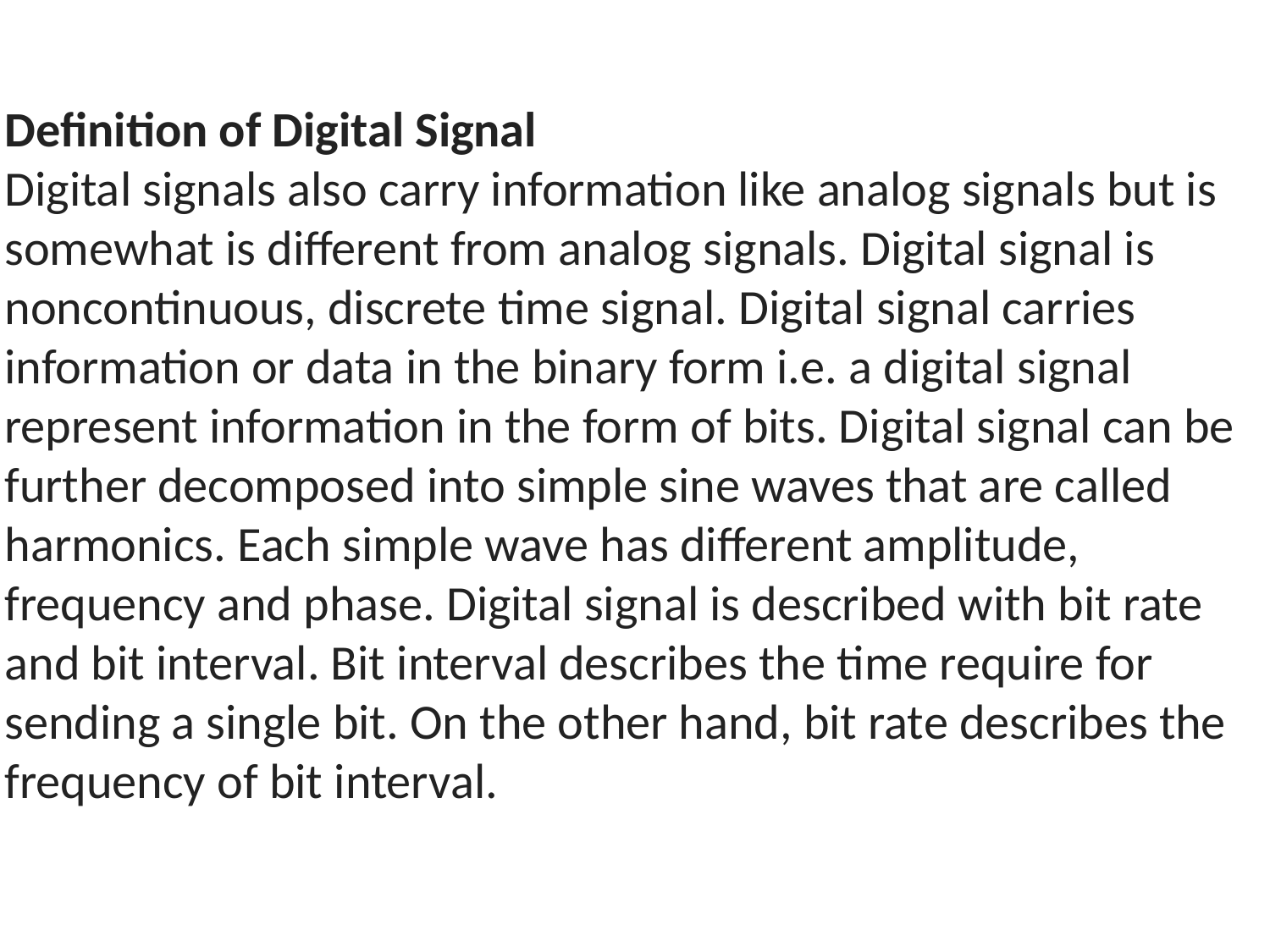

Definition of Digital Signal
Digital signals also carry information like analog signals but is somewhat is different from analog signals. Digital signal is noncontinuous, discrete time signal. Digital signal carries information or data in the binary form i.e. a digital signal represent information in the form of bits. Digital signal can be further decomposed into simple sine waves that are called harmonics. Each simple wave has different amplitude, frequency and phase. Digital signal is described with bit rate and bit interval. Bit interval describes the time require for sending a single bit. On the other hand, bit rate describes the frequency of bit interval.